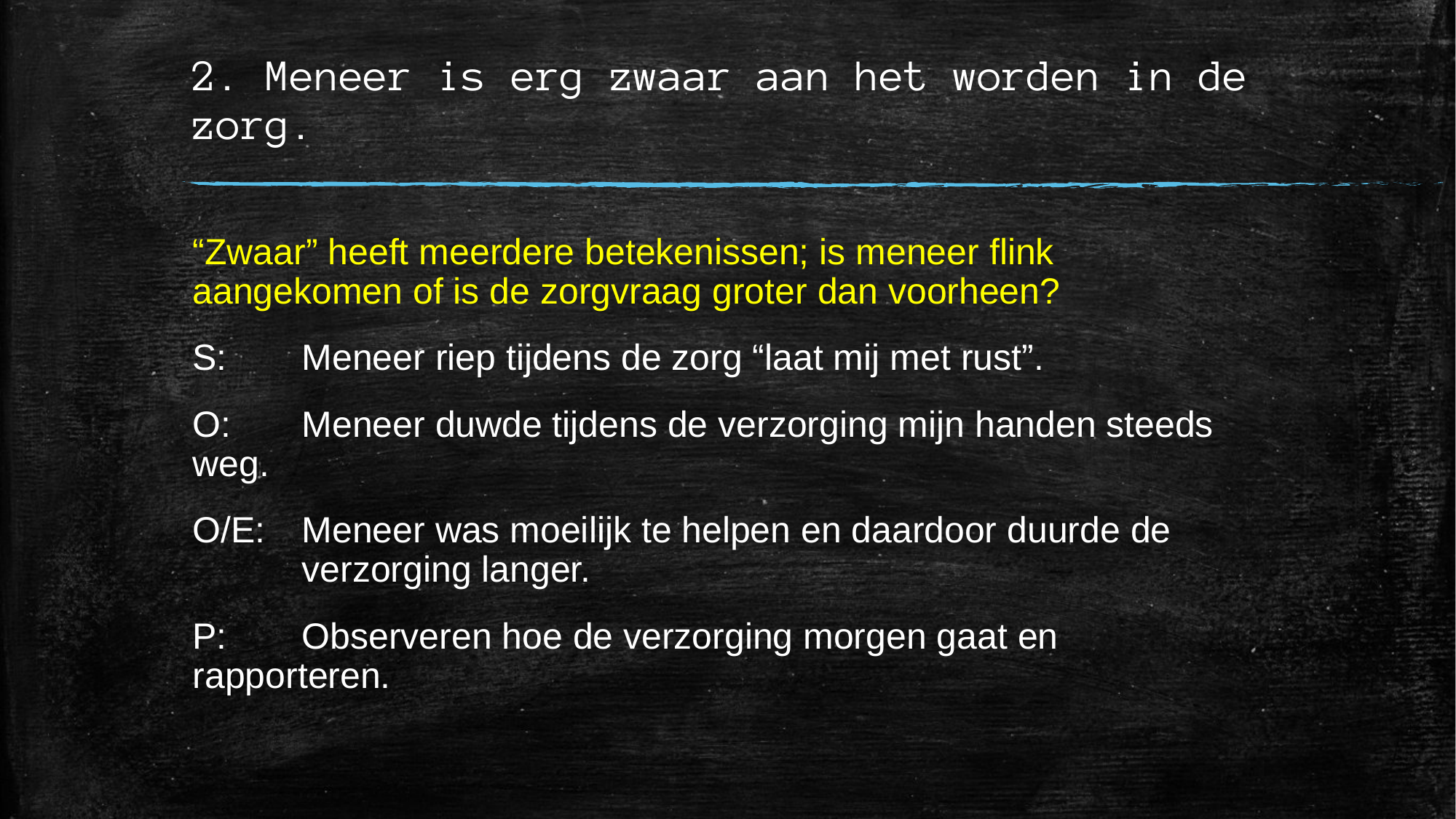

# 2. Meneer is erg zwaar aan het worden in de zorg.
“Zwaar” heeft meerdere betekenissen; is meneer flink aangekomen of is de zorgvraag groter dan voorheen?
S:	Meneer riep tijdens de zorg “laat mij met rust”.
O:	Meneer duwde tijdens de verzorging mijn handen steeds weg.
O/E:	Meneer was moeilijk te helpen en daardoor duurde de 	verzorging langer.
P:	Observeren hoe de verzorging morgen gaat en rapporteren.